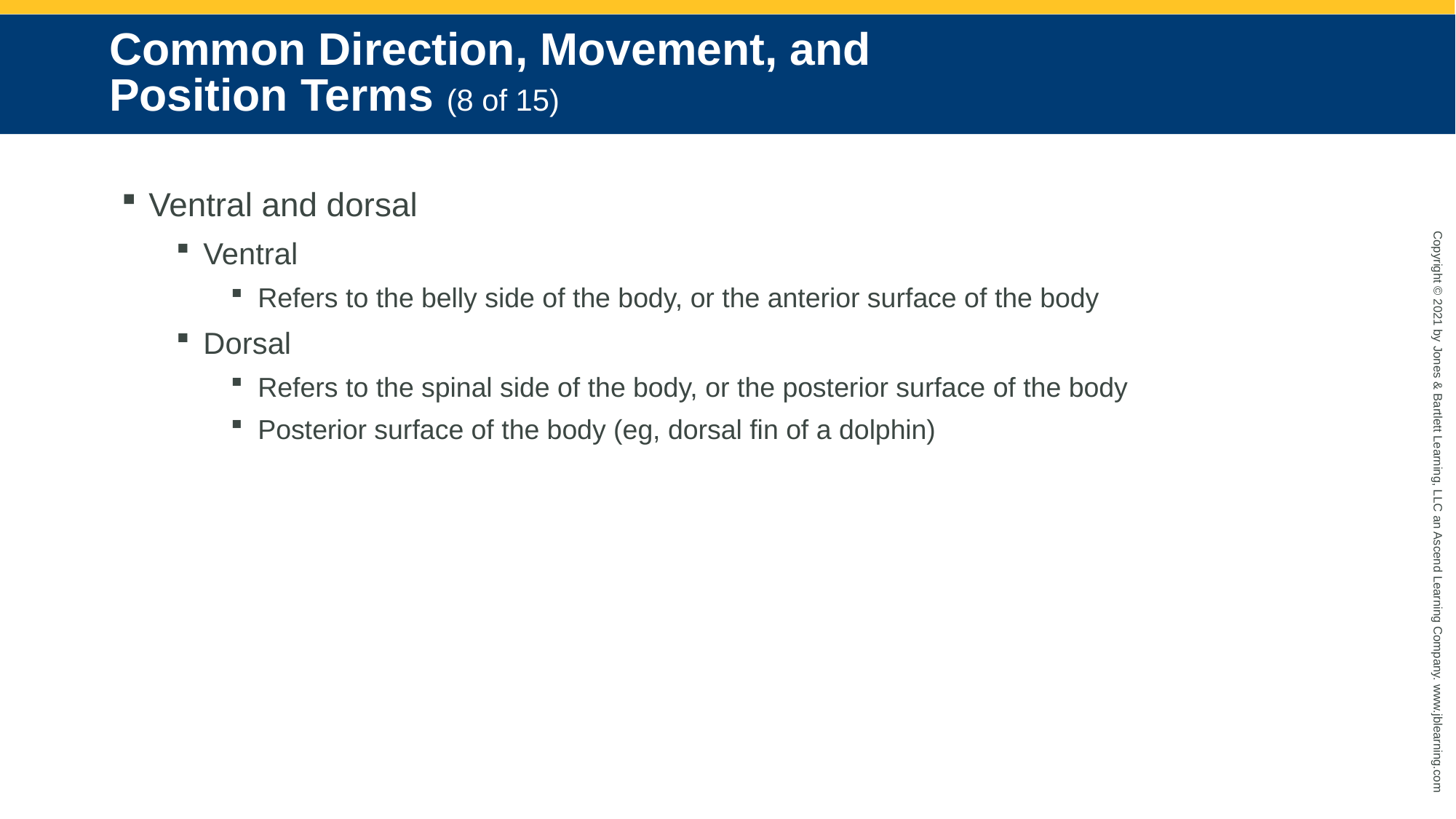

# Common Direction, Movement, and Position Terms (8 of 15)
Ventral and dorsal
Ventral
Refers to the belly side of the body, or the anterior surface of the body
Dorsal
Refers to the spinal side of the body, or the posterior surface of the body
Posterior surface of the body (eg, dorsal fin of a dolphin)